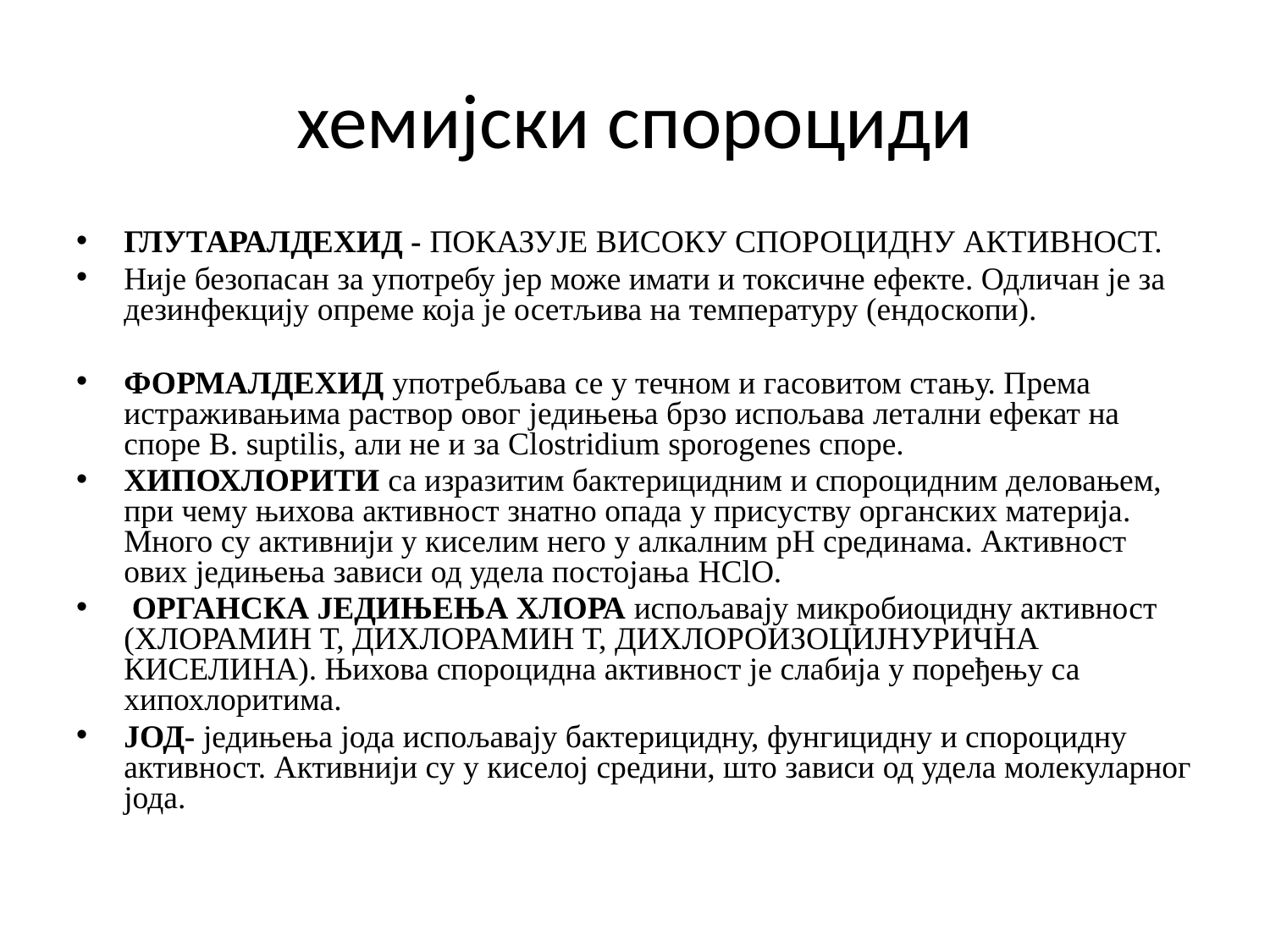

# хемијски спороциди
ГЛУТАРАЛДЕХИД - ПОКАЗУЈЕ ВИСОКУ СПОРОЦИДНУ АКТИВНОСТ.
Није безопасан за употребу јер може имати и токсичне ефекте. Одличан је за дезинфекцију опреме која је осетљива на температуру (ендоскопи).

ФОРМАЛДЕХИД употребљава се у течном и гасовитом стању. Према истраживањима раствор овог једињења брзо испољава летални ефекат на споре B. suptilis, али не и за Clostridium sporogenes споре.
ХИПОХЛОРИТИ са изразитим бактерицидним и спороцидним деловањем, при чему њихова активност знатно опада у присуству органских материја. Много су активнији у киселим него у алкалним pН срединама. Активност ових једињења зависи од удела постојања HClO.
 ОРГАНСКА ЈЕДИЊЕЊА ХЛОРА испољавају микробиоцидну активност (ХЛОРАМИН Т, ДИХЛОРАМИН Т, ДИХЛОРОИЗОЦИЈНУРИЧНА КИСЕЛИНА). Њихова спороцидна активност је слабија у поређењу са хипохлоритима.
ЈОД- једињења јода испољавају бактерицидну, фунгицидну и спороцидну активност. Активнији су у киселој средини, што зависи од удела молекуларног јода.